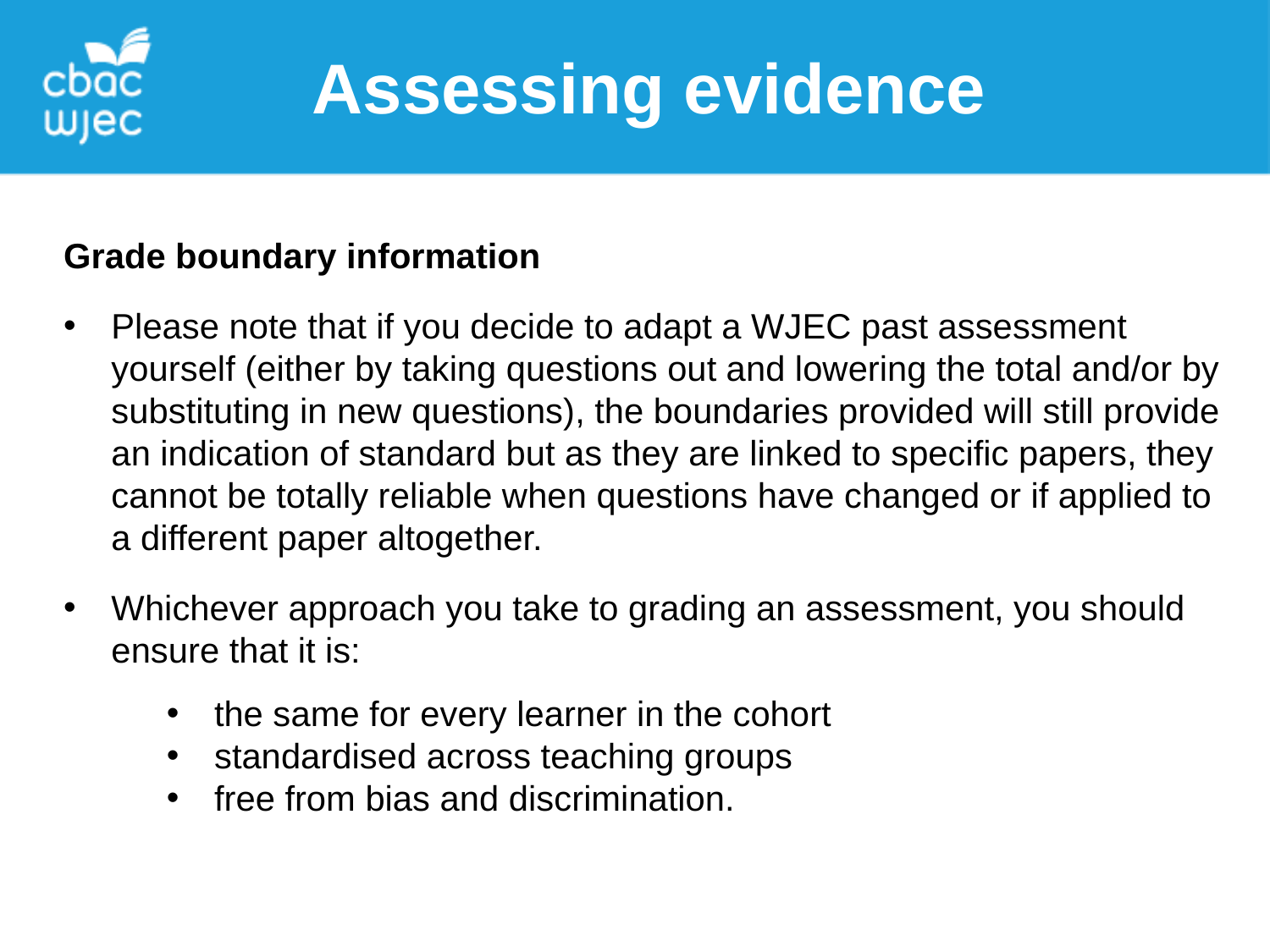

Assessing evidence
Grade boundary information
Please note that if you decide to adapt a WJEC past assessment yourself (either by taking questions out and lowering the total and/or by substituting in new questions), the boundaries provided will still provide an indication of standard but as they are linked to specific papers, they cannot be totally reliable when questions have changed or if applied to a different paper altogether. ​
Whichever approach you take to grading an assessment, you should ensure that it is:
the same for every learner in the cohort
standardised across teaching groups
free from bias and discrimination.